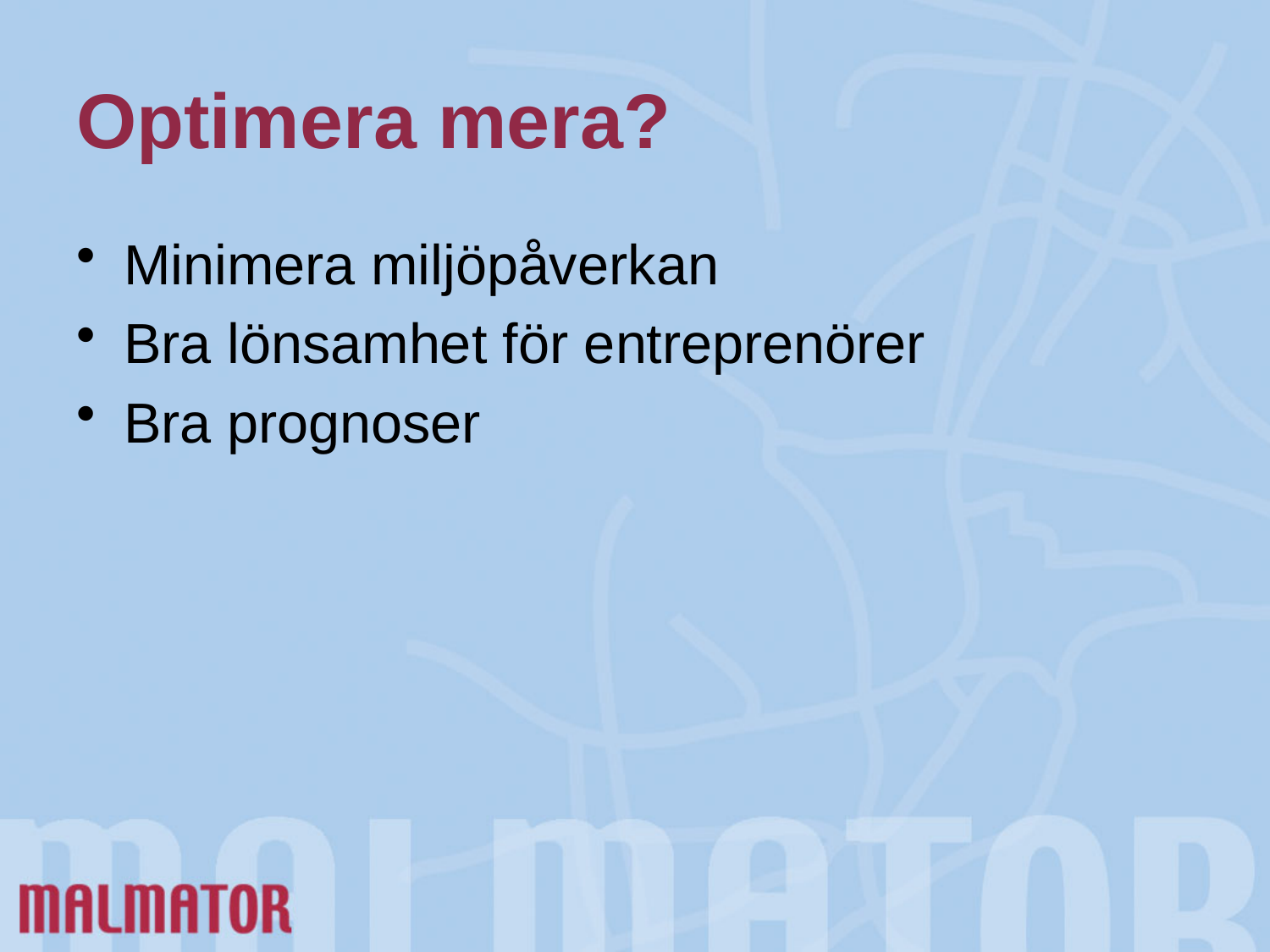

# Optimera mera?
Minimera miljöpåverkan
Bra lönsamhet för entreprenörer
Bra prognoser